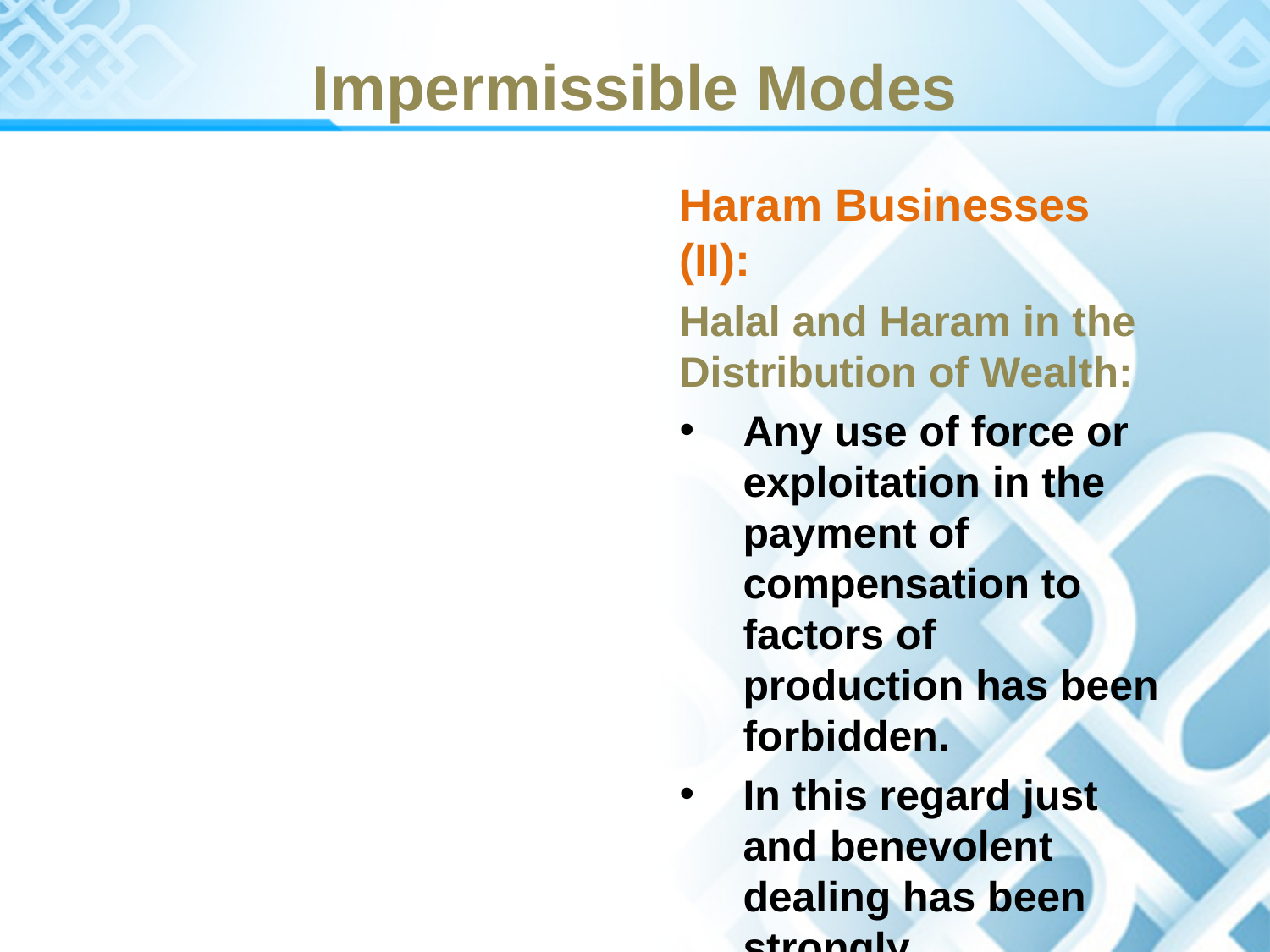

Impermissible Modes
Haram Businesses (II):
Halal and Haram in the Distribution of Wealth:
Any use of force or exploitation in the payment of compensation to factors of production has been forbidden.
In this regard just and benevolent dealing has been strongly recommended.